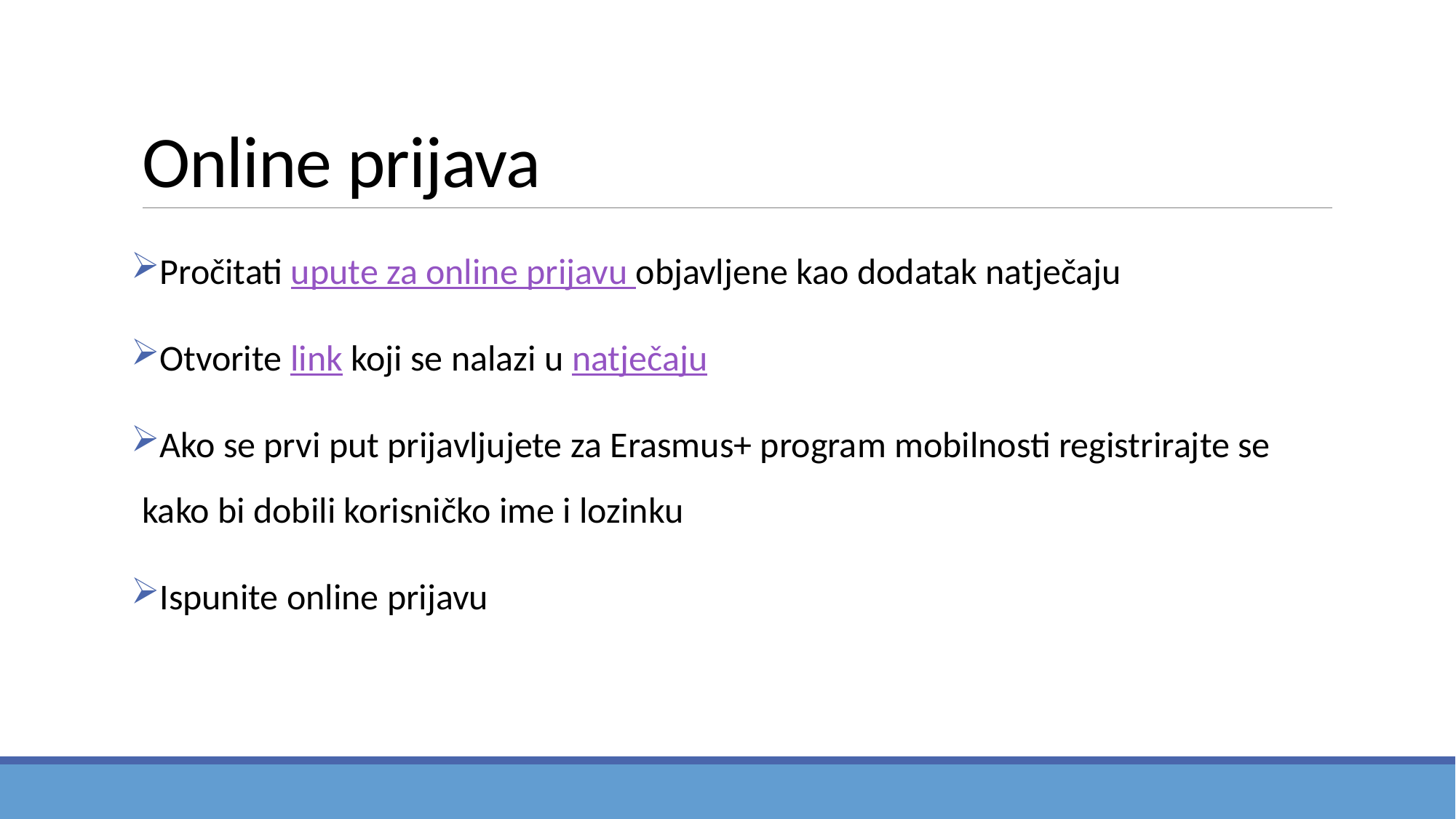

# Online prijava
Pročitati upute za online prijavu objavljene kao dodatak natječaju
Otvorite link koji se nalazi u natječaju
Ako se prvi put prijavljujete za Erasmus+ program mobilnosti registrirajte se kako bi dobili korisničko ime i lozinku
Ispunite online prijavu